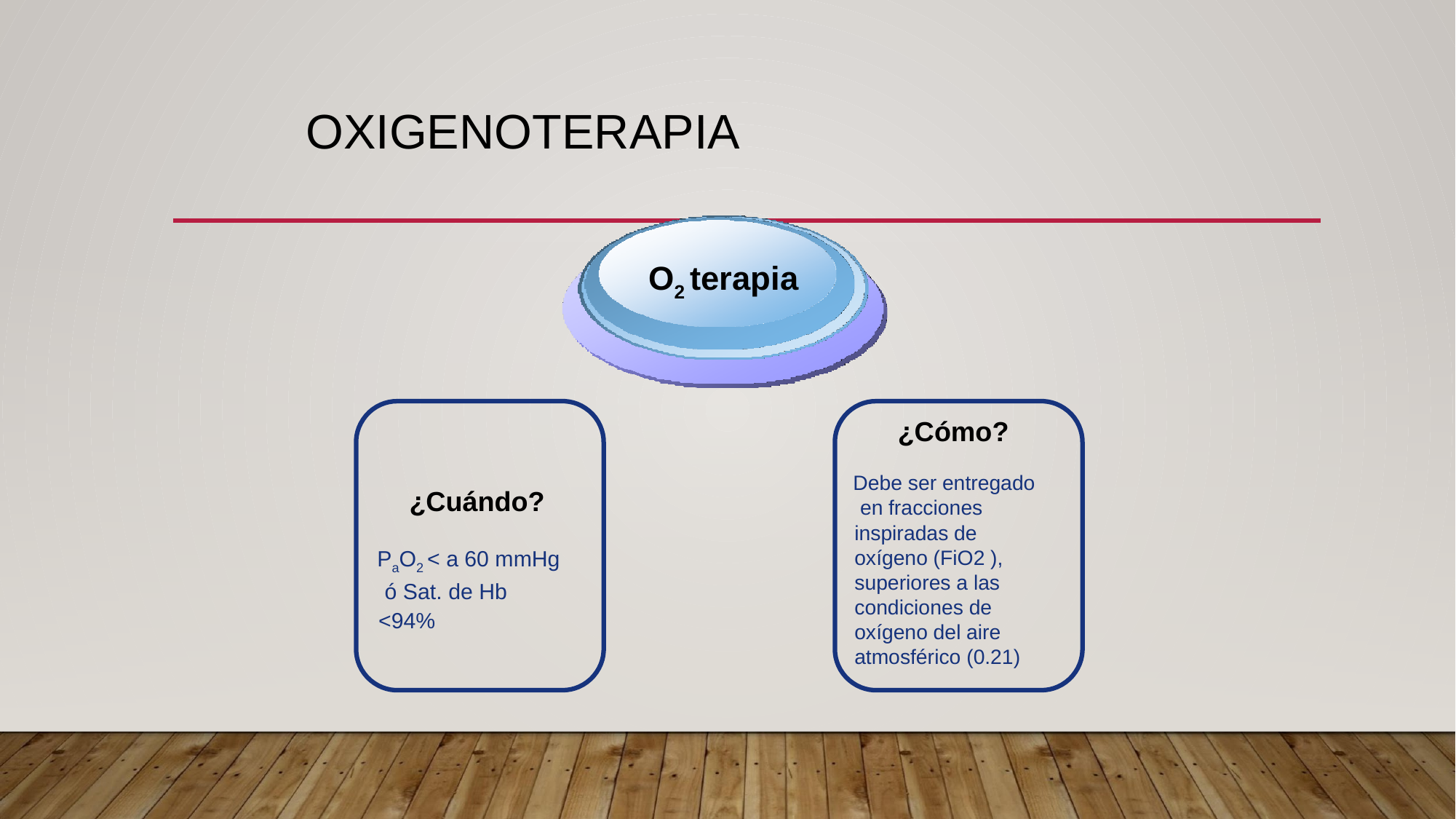

# OXIGENOTERAPIA

O2 terapia

¿Cómo?
Debe ser entregado  en fracciones  inspiradas de  oxígeno (FiO2 ),  superiores a las  condiciones de  oxígeno del aire  atmosférico (0.21)
¿Cuándo?
PaO2 < a 60 mmHg  ó Sat. de Hb <94%